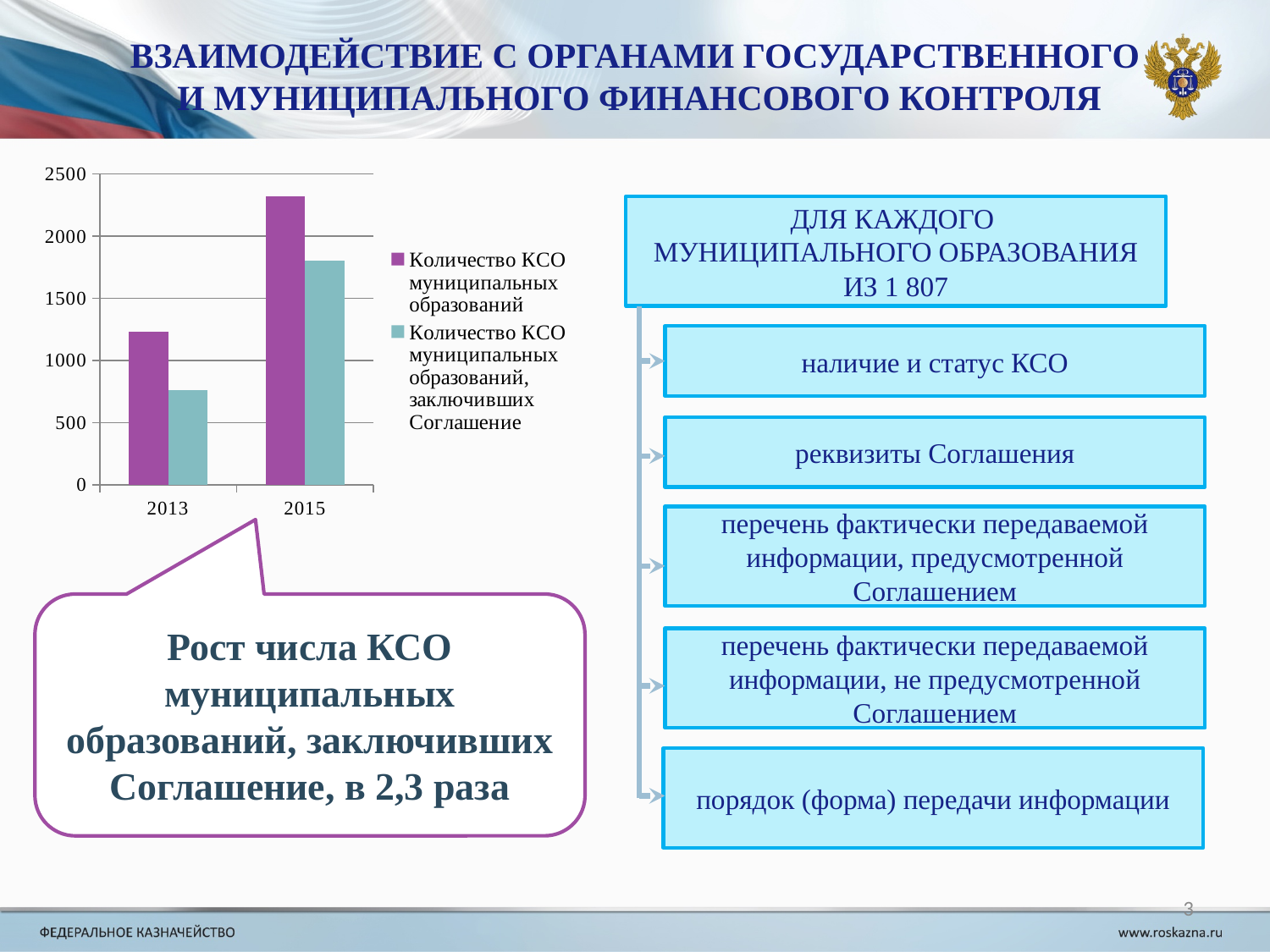

ВЗАИМОДЕЙСТВИЕ С ОРГАНАМИ ГОСУДАРСТВЕННОГО
И МУНИЦИПАЛЬНОГО ФИНАНСОВОГО КОНТРОЛЯ

### Chart

| Category | Количество КСО муниципальных образований | Количество КСО муниципальных образований, заключивших Соглашение |
|---|---|---|
| 2013 | 1231.0 | 765.0 |
| 2015 | 2322.0 | 1807.0 |
ДЛЯ КАЖДОГО
МУНИЦИПАЛЬНОГО ОБРАЗОВАНИЯ ИЗ 1 807
наличие и статус КСО
реквизиты Соглашения
перечень фактически передаваемой информации, предусмотренной Соглашением
Рост числа КСО муниципальных образований, заключивших Соглашение, в 2,3 раза
перечень фактически передаваемой информации, не предусмотренной Соглашением
порядок (форма) передачи информации
3